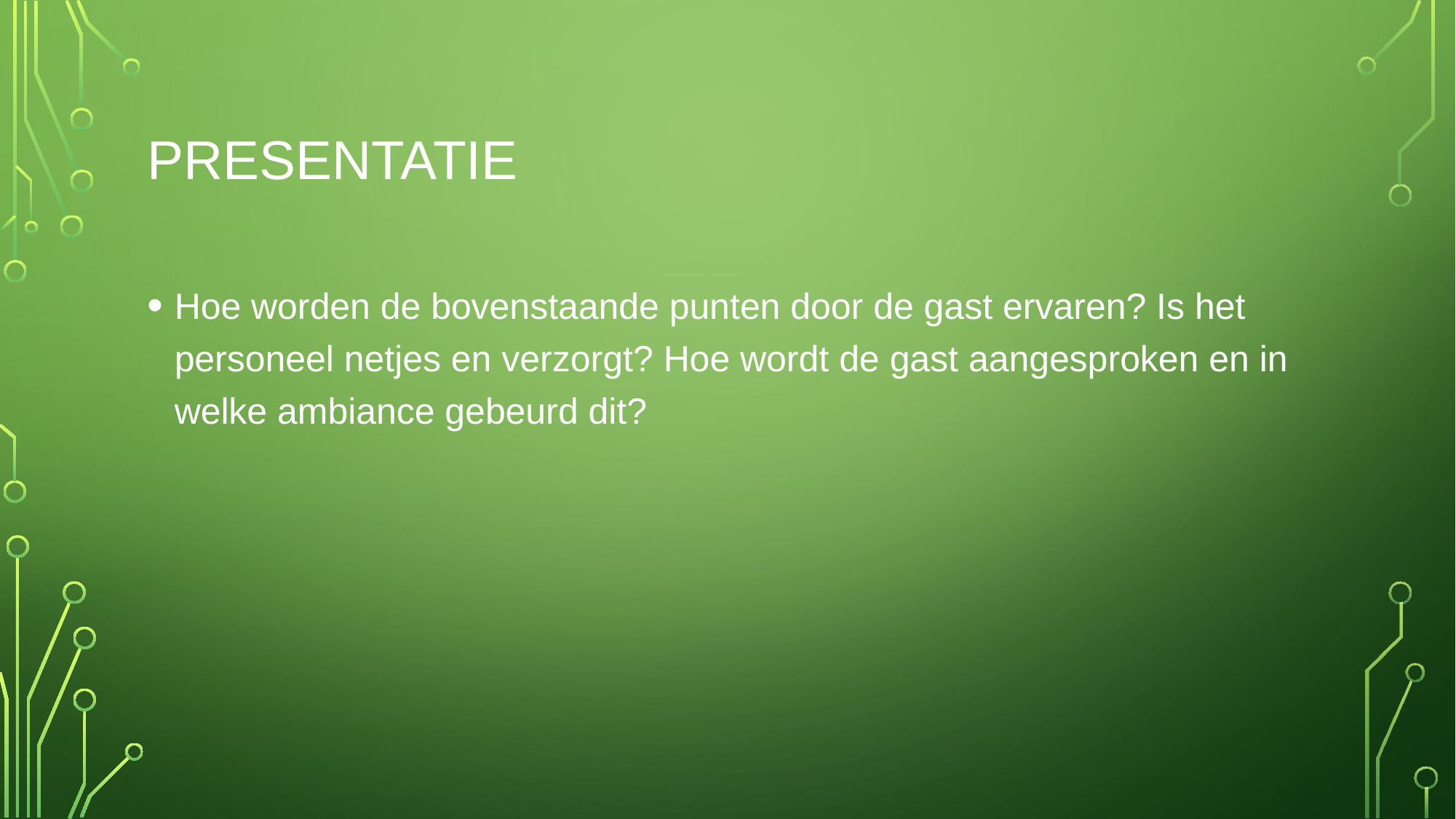

# Presentatie
Hoe worden de bovenstaande punten door de gast ervaren? Is het personeel netjes en verzorgt? Hoe wordt de gast aangesproken en in welke ambiance gebeurd dit?